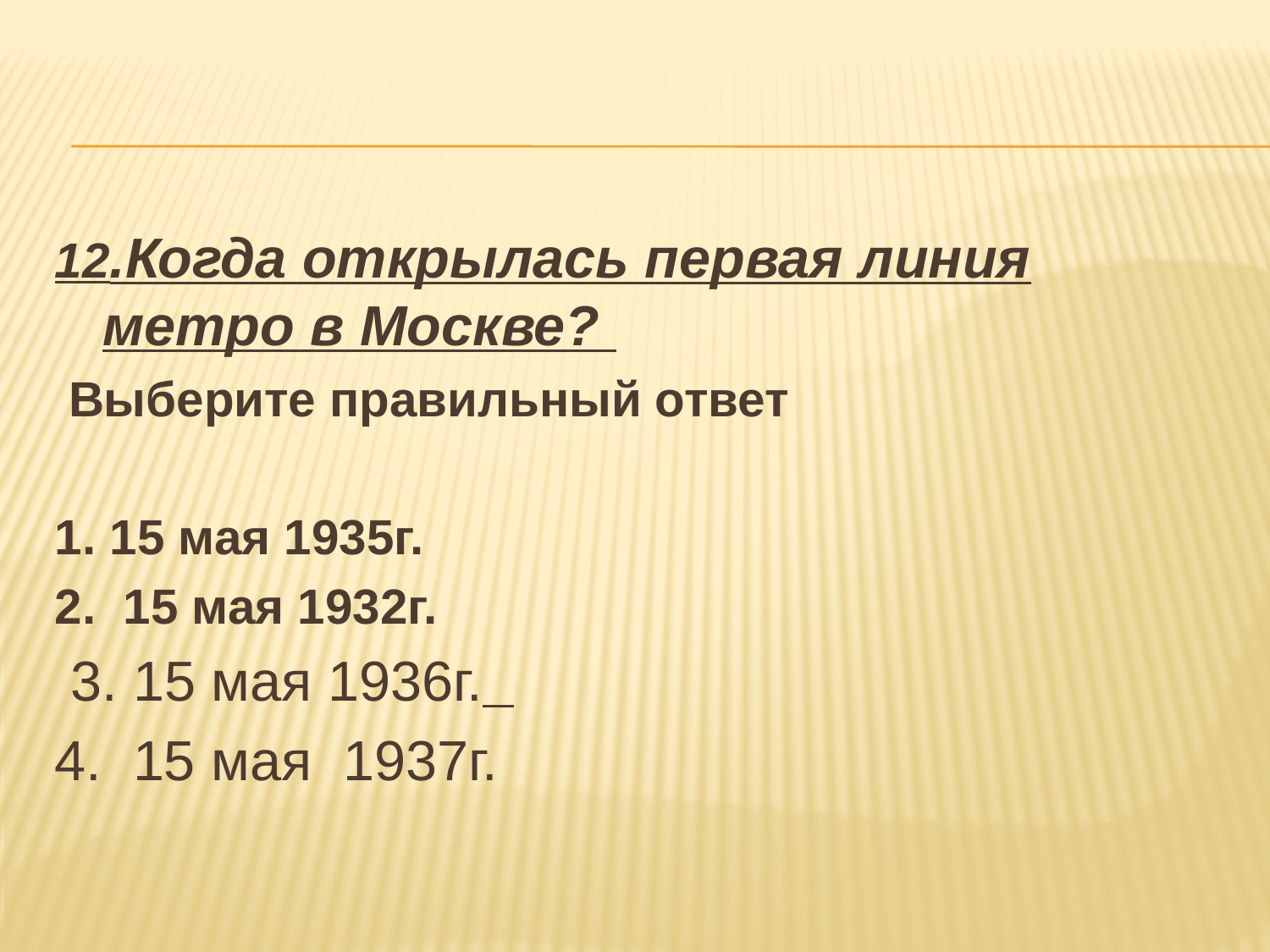

12.Когда открылась первая линия метро в Москве?
 Выберите правильный ответ

1. 15 мая 1935г.
2.  15 мая 1932г.
 3. 15 мая 1936г.
4.  15 мая  1937г.